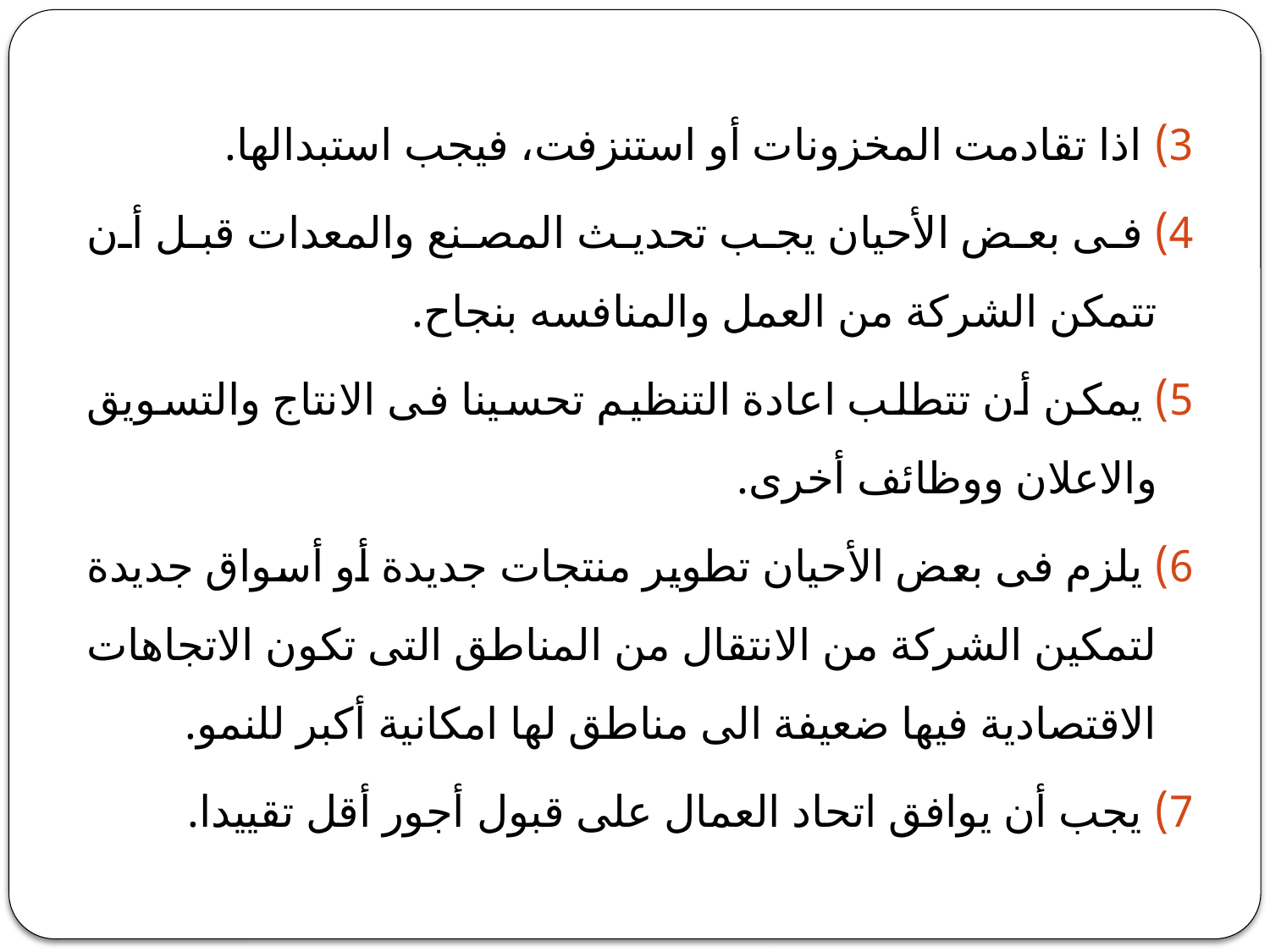

#
3) اذا تقادمت المخزونات أو استنزفت، فيجب استبدالها.
4) فى بعض الأحيان يجب تحديث المصنع والمعدات قبل أن تتمكن الشركة من العمل والمنافسه بنجاح.
5) يمكن أن تتطلب اعادة التنظيم تحسينا فى الانتاج والتسويق والاعلان ووظائف أخرى.
6) يلزم فى بعض الأحيان تطوير منتجات جديدة أو أسواق جديدة لتمكين الشركة من الانتقال من المناطق التى تكون الاتجاهات الاقتصادية فيها ضعيفة الى مناطق لها امكانية أكبر للنمو.
7) يجب أن يوافق اتحاد العمال على قبول أجور أقل تقييدا.